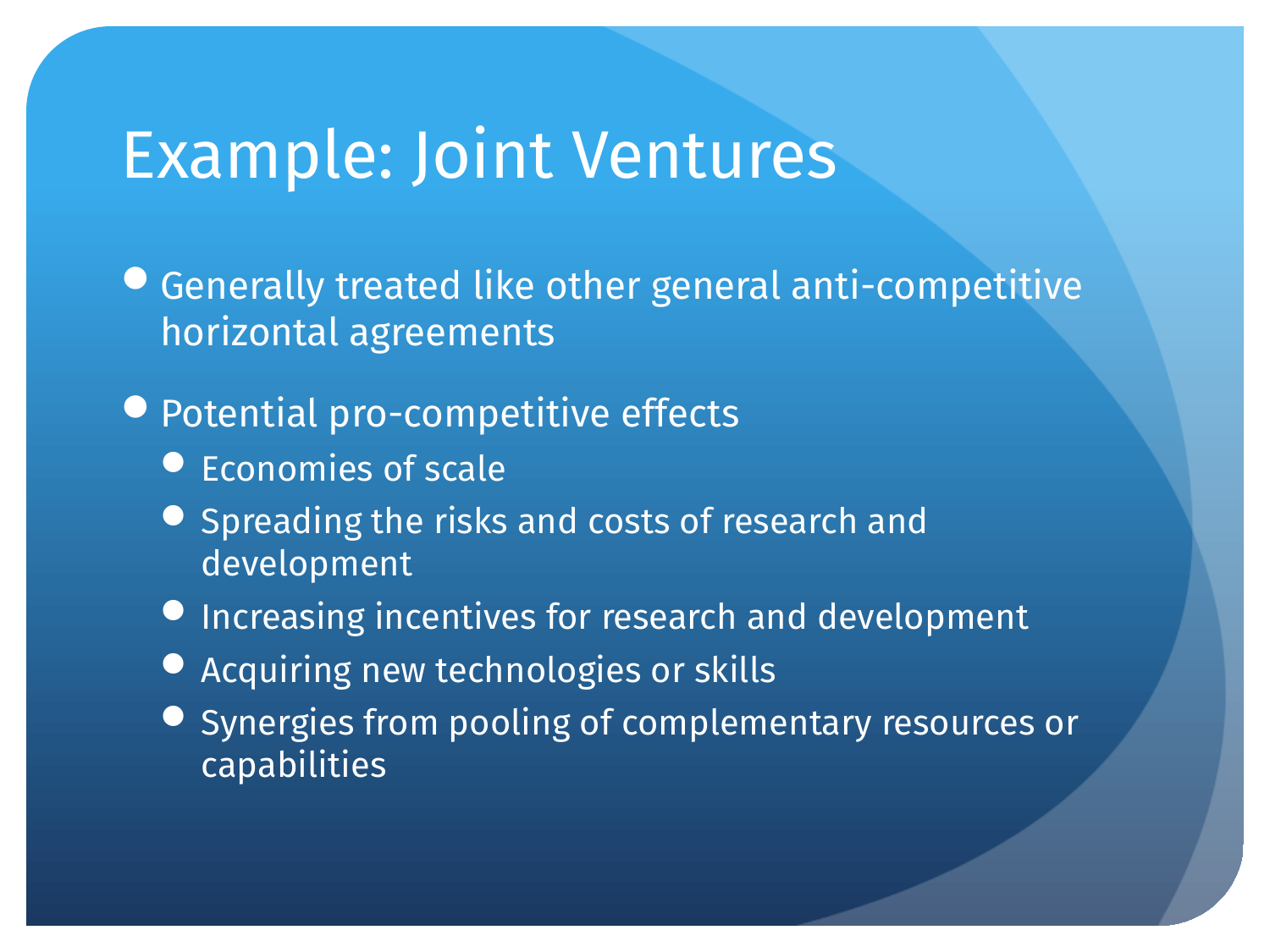

# Example: Joint Ventures
Generally treated like other general anti-competitive horizontal agreements
Potential pro-competitive effects
Economies of scale
Spreading the risks and costs of research and development
Increasing incentives for research and development
Acquiring new technologies or skills
Synergies from pooling of complementary resources or capabilities